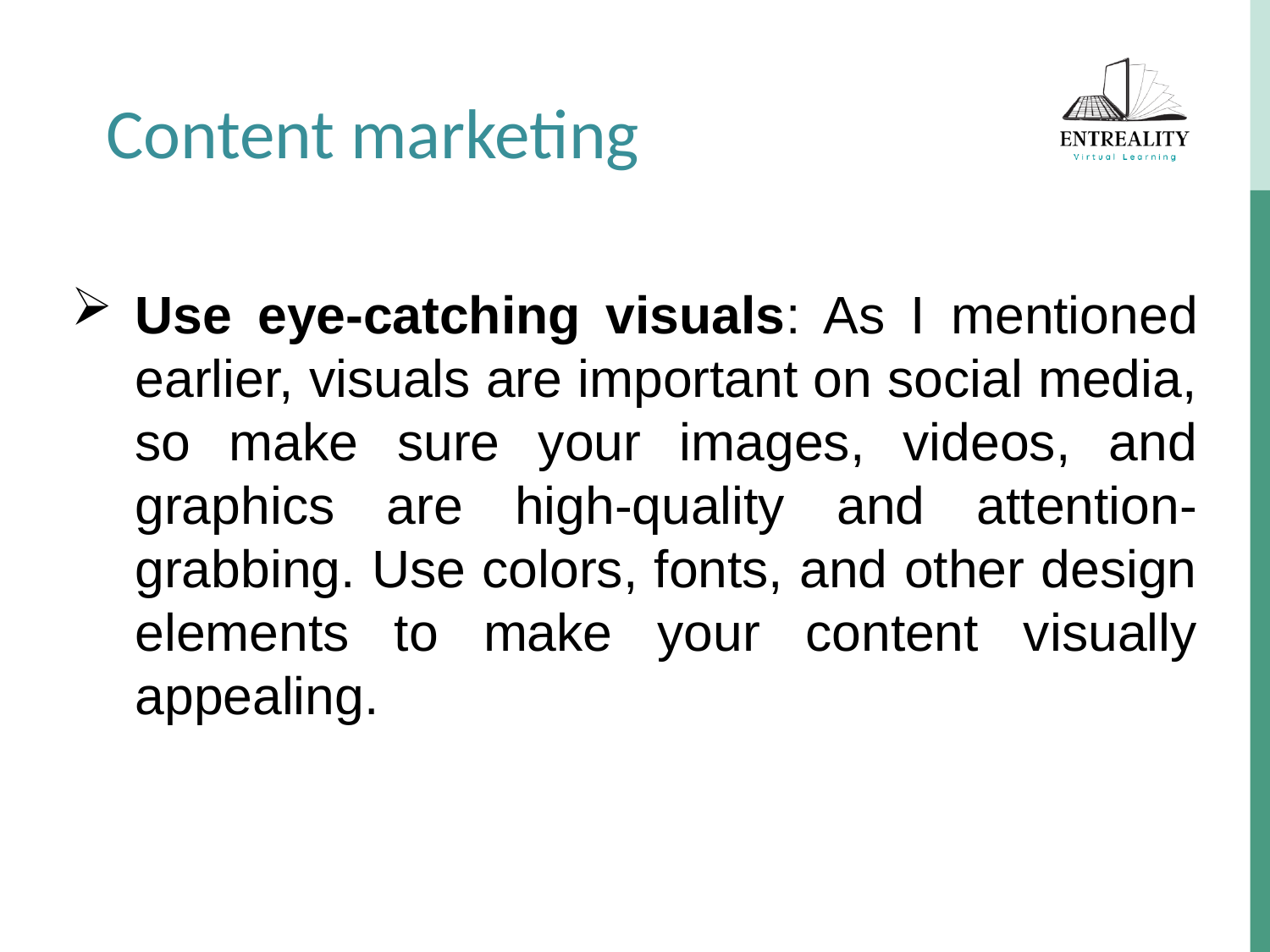

Content marketing

Use eye-catching visuals: As I mentioned earlier, visuals are important on social media, so make sure your images, videos, and graphics are high-quality and attention-grabbing. Use colors, fonts, and other design elements to make your content visually appealing.